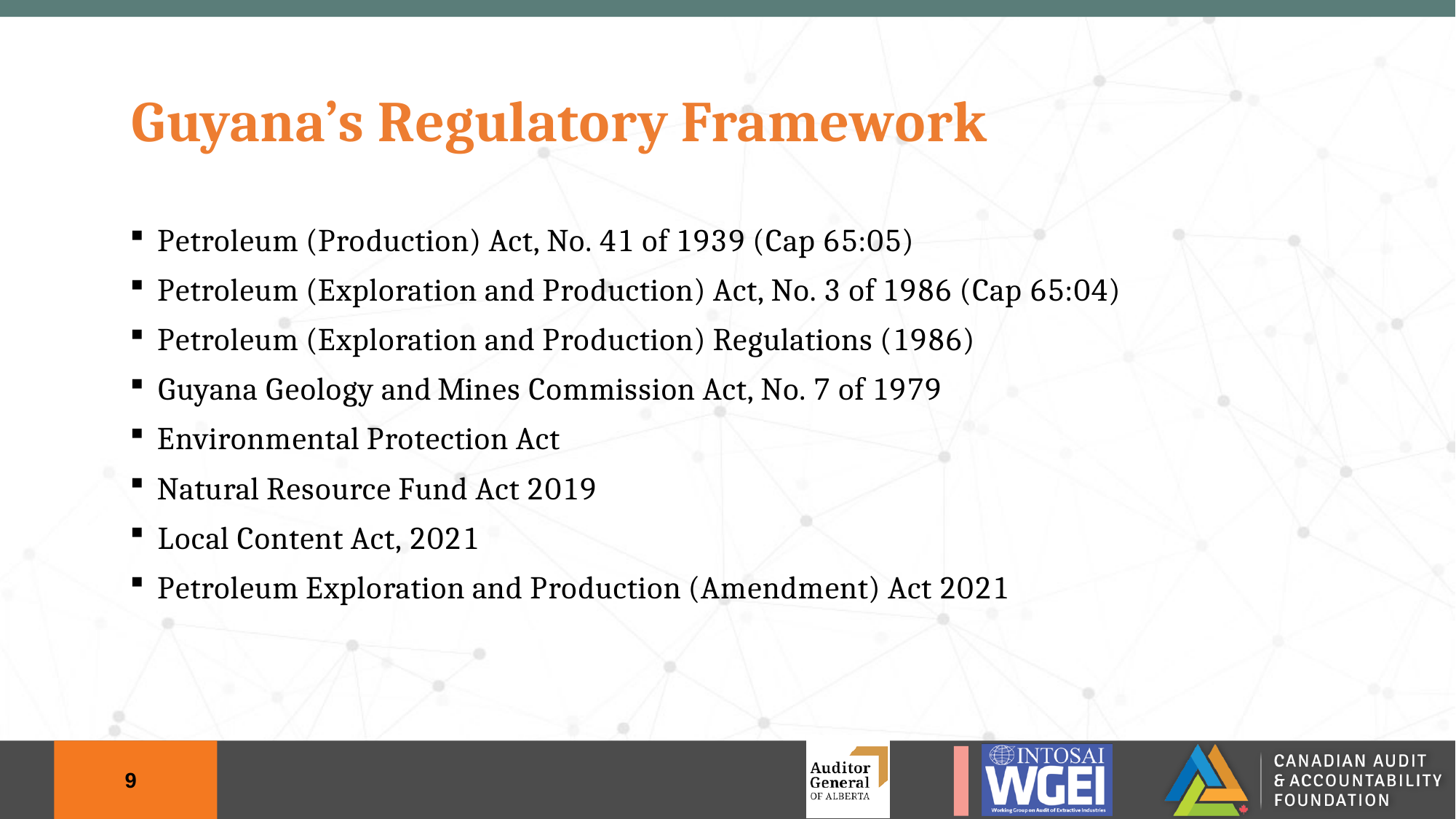

# Guyana’s Regulatory Framework
Petroleum (Production) Act, No. 41 of 1939 (Cap 65:05)
Petroleum (Exploration and Production) Act, No. 3 of 1986 (Cap 65:04)
Petroleum (Exploration and Production) Regulations (1986)
Guyana Geology and Mines Commission Act, No. 7 of 1979
Environmental Protection Act
Natural Resource Fund Act 2019
Local Content Act, 2021
Petroleum Exploration and Production (Amendment) Act 2021